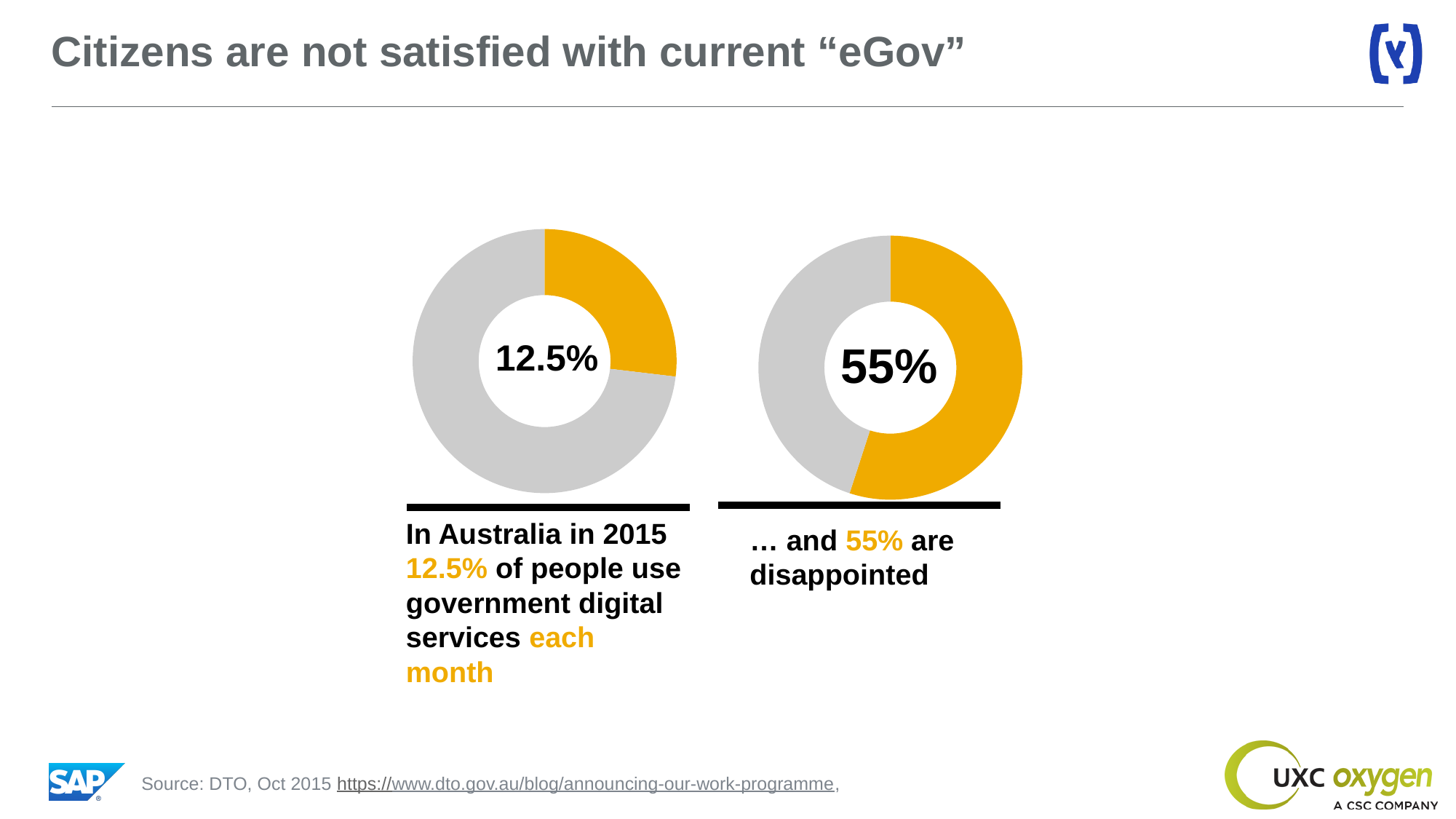

# Citizens are not satisfied with current “eGov”

### Chart

| Category | Umsätze |
|---|---|
| 1. Qrtl. | 12.5 |
| 2. Qrtl. | 34.0 |

### Chart

| Category | Umsätze |
|---|---|
| 1. Qrtl. | 55.0 |
| 2. Qrtl. | 45.0 |
12.5%
55%
In Australia in 2015  12.5% of people use government digital services each month
… and 55% are disappointed
Source: DTO, Oct 2015 https://www.dto.gov.au/blog/announcing-our-work-programme,